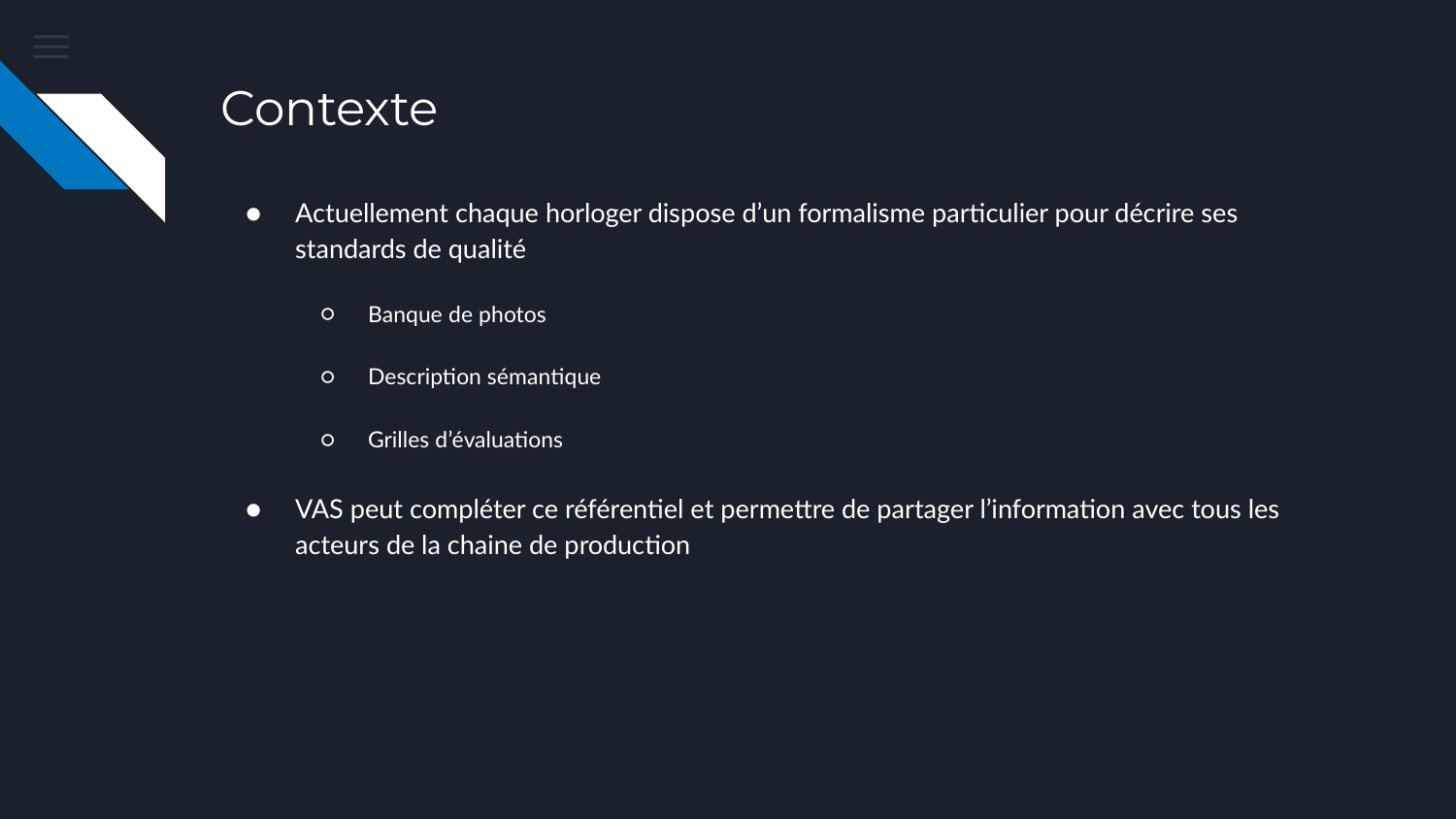

# Contexte
Actuellement chaque horloger dispose d’un formalisme particulier pour décrire ses standards de qualité
Banque de photos
Description sémantique
Grilles d’évaluations

VAS peut compléter ce référentiel et permettre de partager l’information avec tous les acteurs de la chaine de production